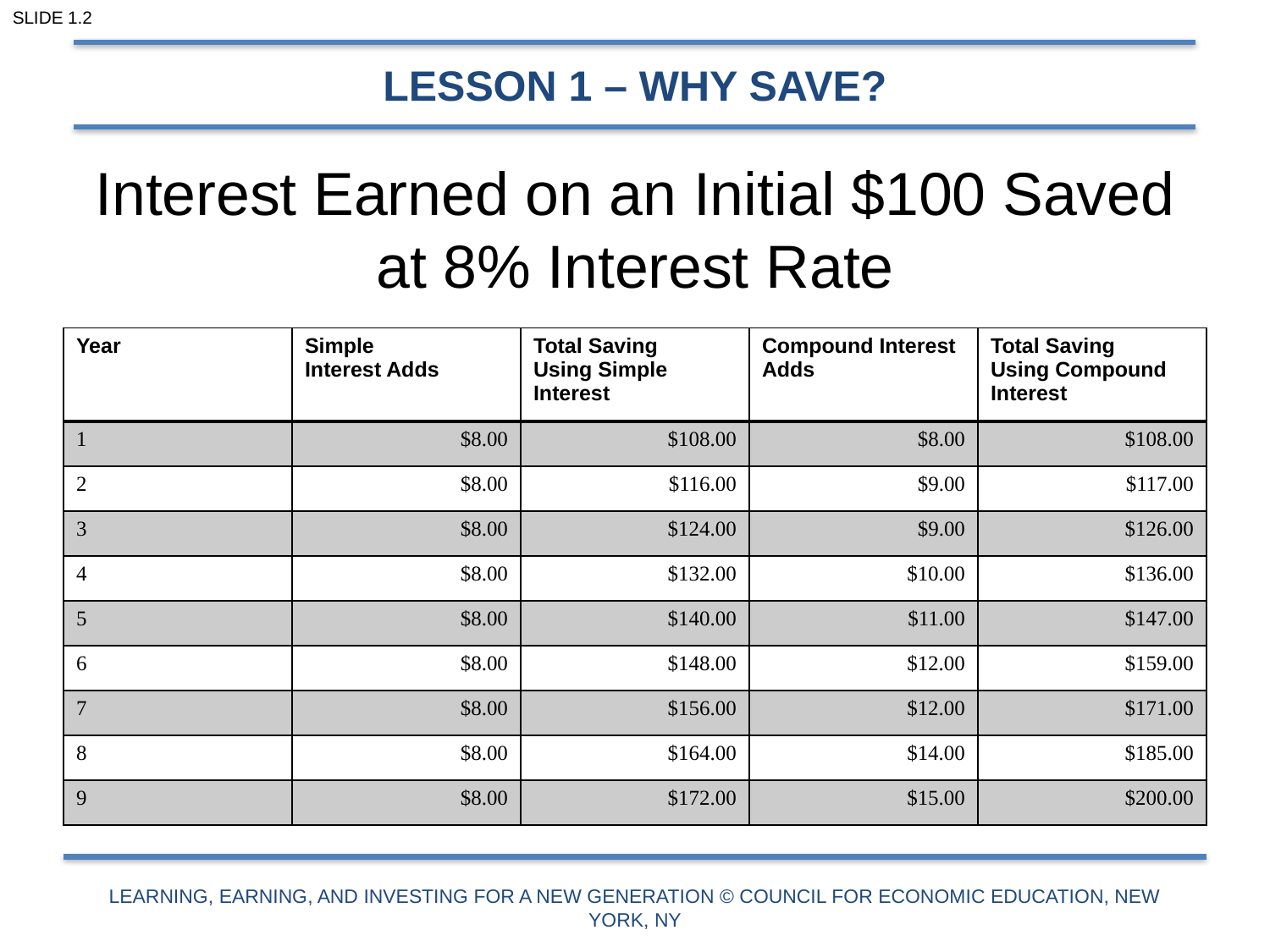

Slide 1.2
Lesson 1 – Why Save?
# Interest Earned on an Initial $100 Saved at 8% Interest Rate
| Year | Simple Interest Adds | Total Saving Using Simple Interest | Compound Interest Adds | Total Saving Using Compound Interest |
| --- | --- | --- | --- | --- |
| 1 | $8.00 | $108.00 | $8.00 | $108.00 |
| 2 | $8.00 | $116.00 | $9.00 | $117.00 |
| 3 | $8.00 | $124.00 | $9.00 | $126.00 |
| 4 | $8.00 | $132.00 | $10.00 | $136.00 |
| 5 | $8.00 | $140.00 | $11.00 | $147.00 |
| 6 | $8.00 | $148.00 | $12.00 | $159.00 |
| 7 | $8.00 | $156.00 | $12.00 | $171.00 |
| 8 | $8.00 | $164.00 | $14.00 | $185.00 |
| 9 | $8.00 | $172.00 | $15.00 | $200.00 |